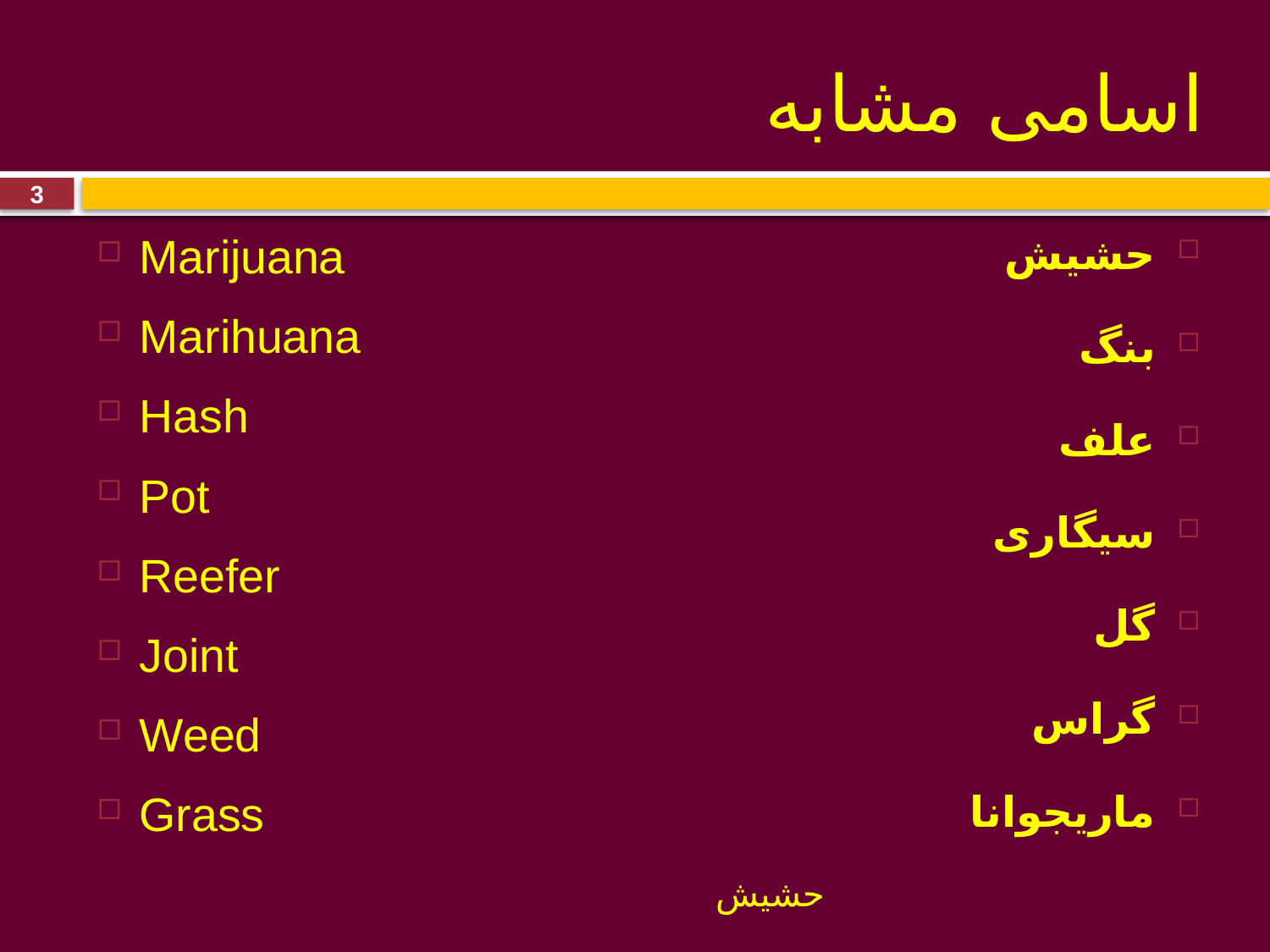

# اسامی مشابه
3
Marijuana
Marihuana
Hash
Pot
Reefer
Joint
Weed
Grass
حشیش
بنگ
علف
سیگاری
گل
گراس
ماریجوانا
حشیش